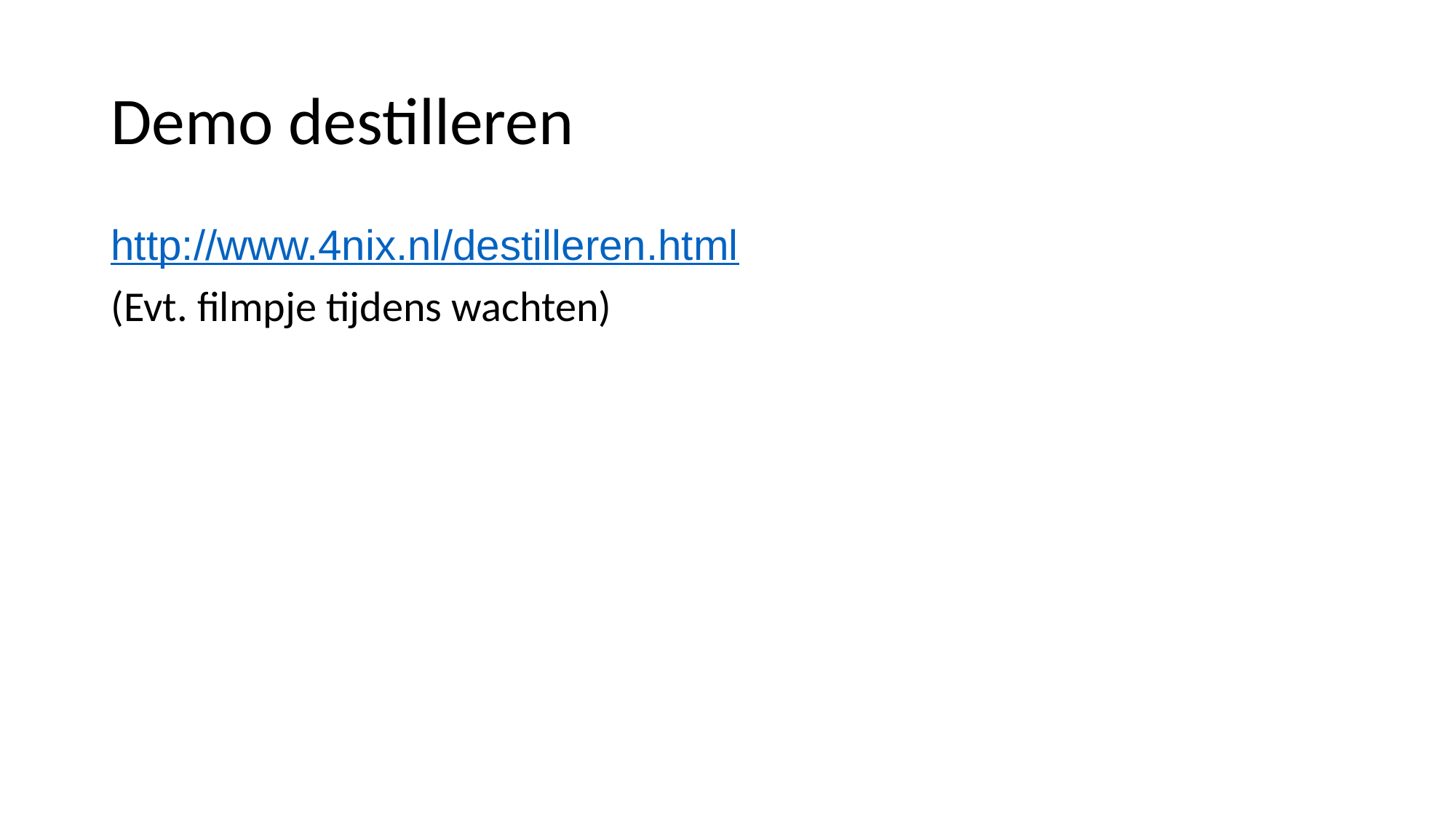

# Demo destilleren
http://www.4nix.nl/destilleren.html
(Evt. filmpje tijdens wachten)